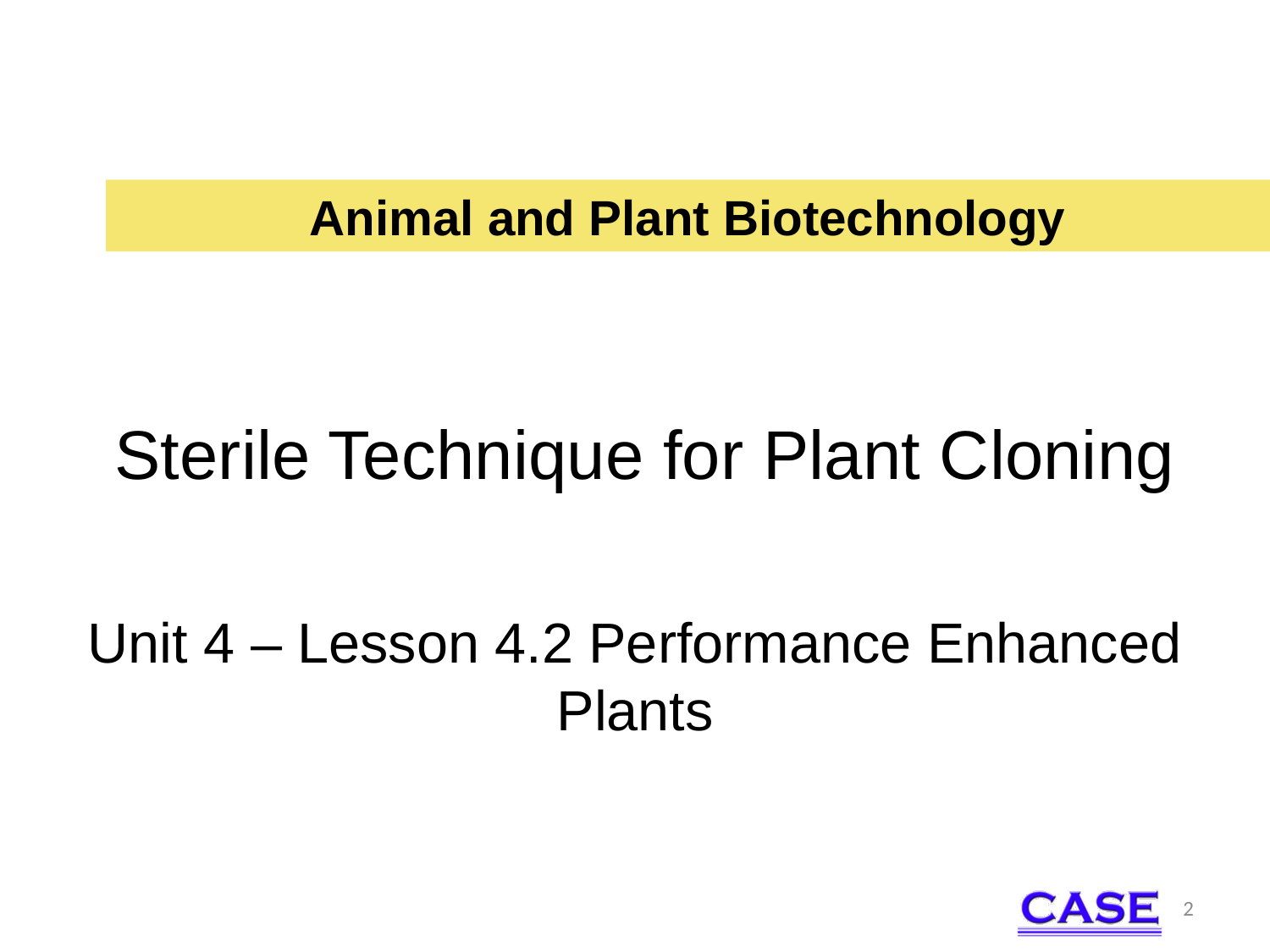

Animal and Plant Biotechnology
# Sterile Technique for Plant Cloning
Unit 4 – Lesson 4.2 Performance Enhanced Plants
2